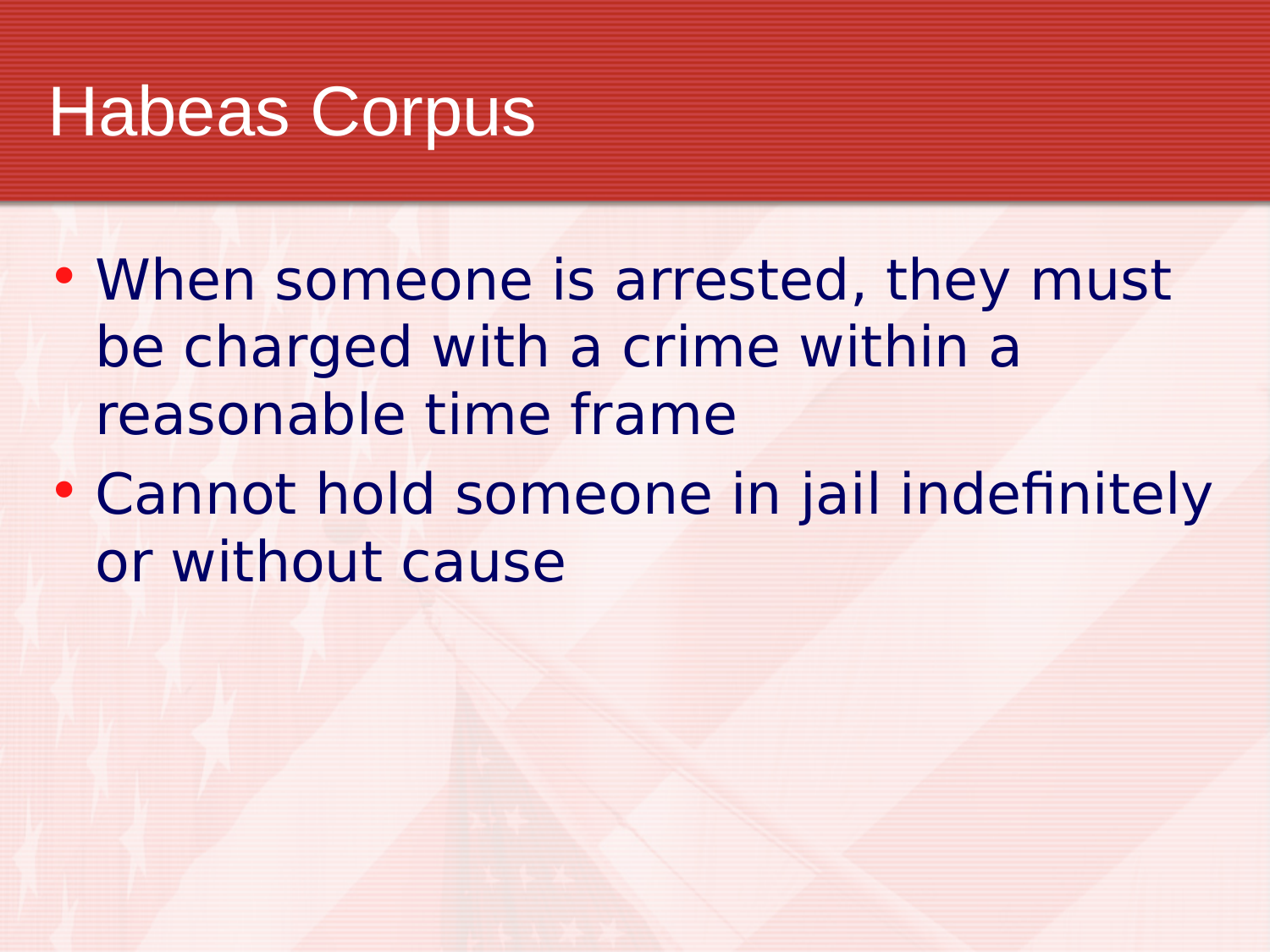

# Habeas Corpus
When someone is arrested, they must be charged with a crime within a reasonable time frame
Cannot hold someone in jail indefinitely or without cause